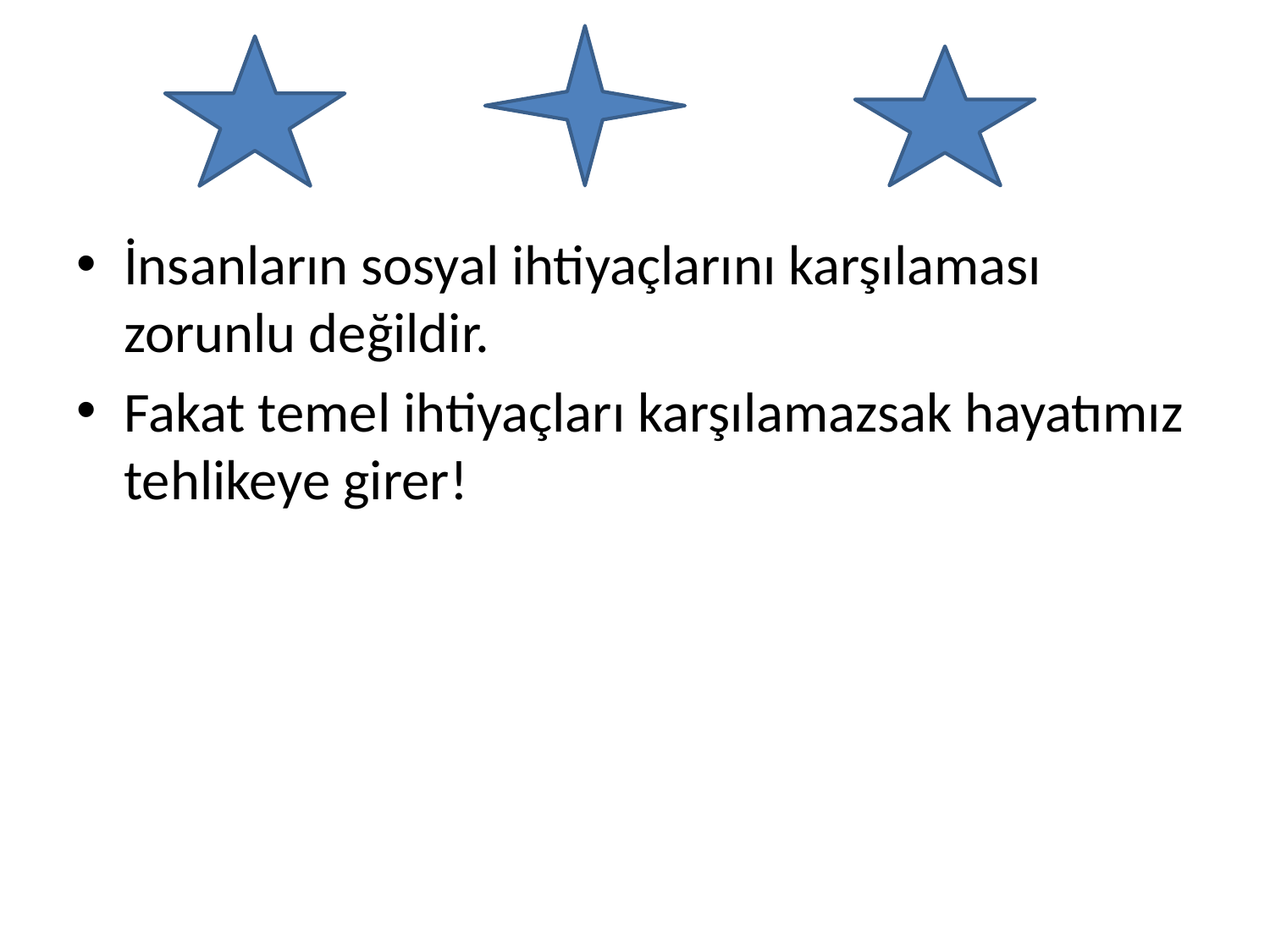

#

İnsanların sosyal ihtiyaçlarını karşılaması zorunlu değildir.
Fakat temel ihtiyaçları karşılamazsak hayatımız tehlikeye girer!